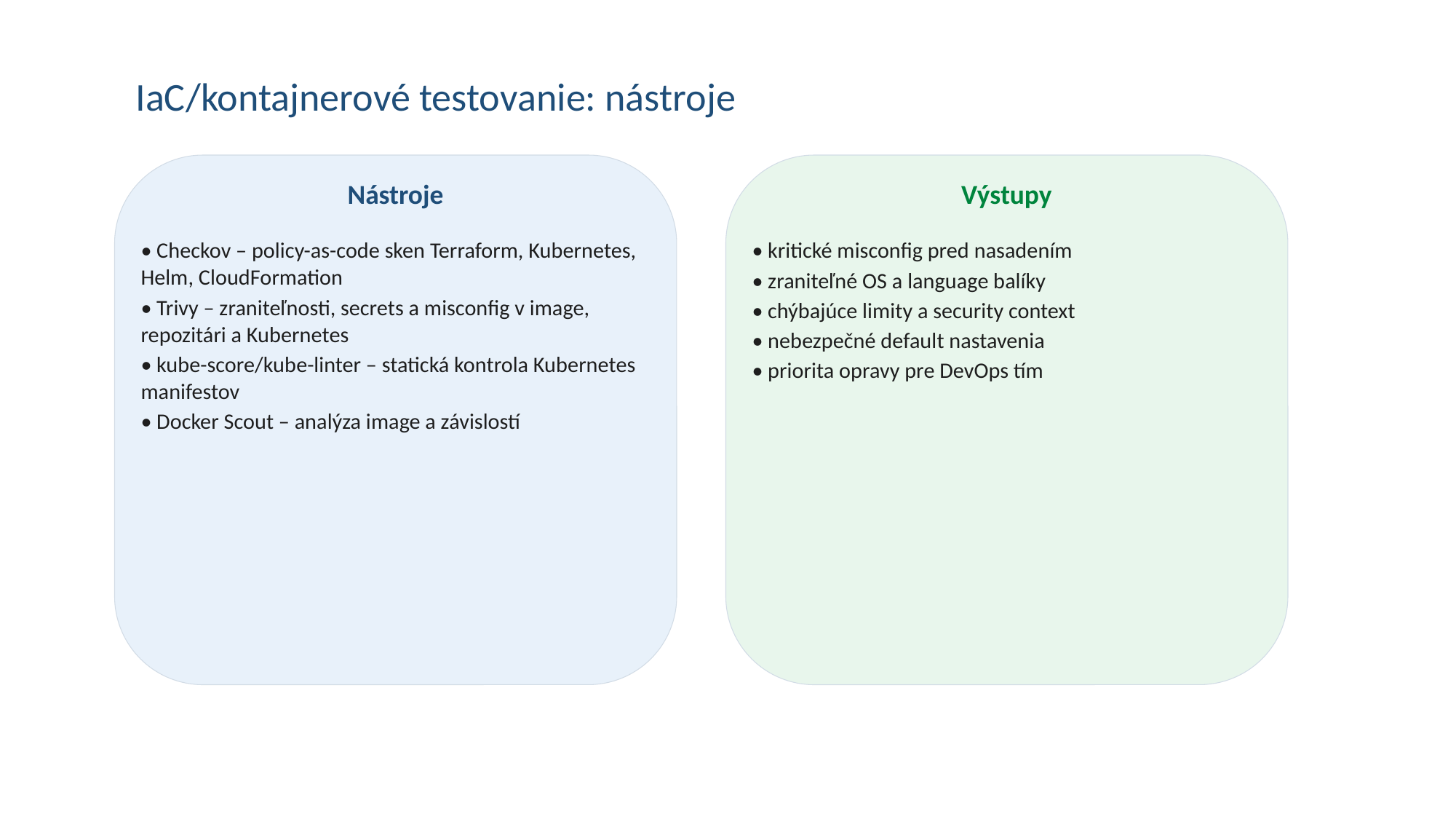

# IaC/kontajnerové testovanie: nástroje

Nástroje
Výstupy
• Checkov – policy-as-code sken Terraform, Kubernetes, Helm, CloudFormation
• Trivy – zraniteľnosti, secrets a misconfig v image, repozitári a Kubernetes
• kube-score/kube-linter – statická kontrola Kubernetes manifestov
• Docker Scout – analýza image a závislostí
• kritické misconfig pred nasadením
• zraniteľné OS a language balíky
• chýbajúce limity a security context
• nebezpečné default nastavenia
• priorita opravy pre DevOps tím